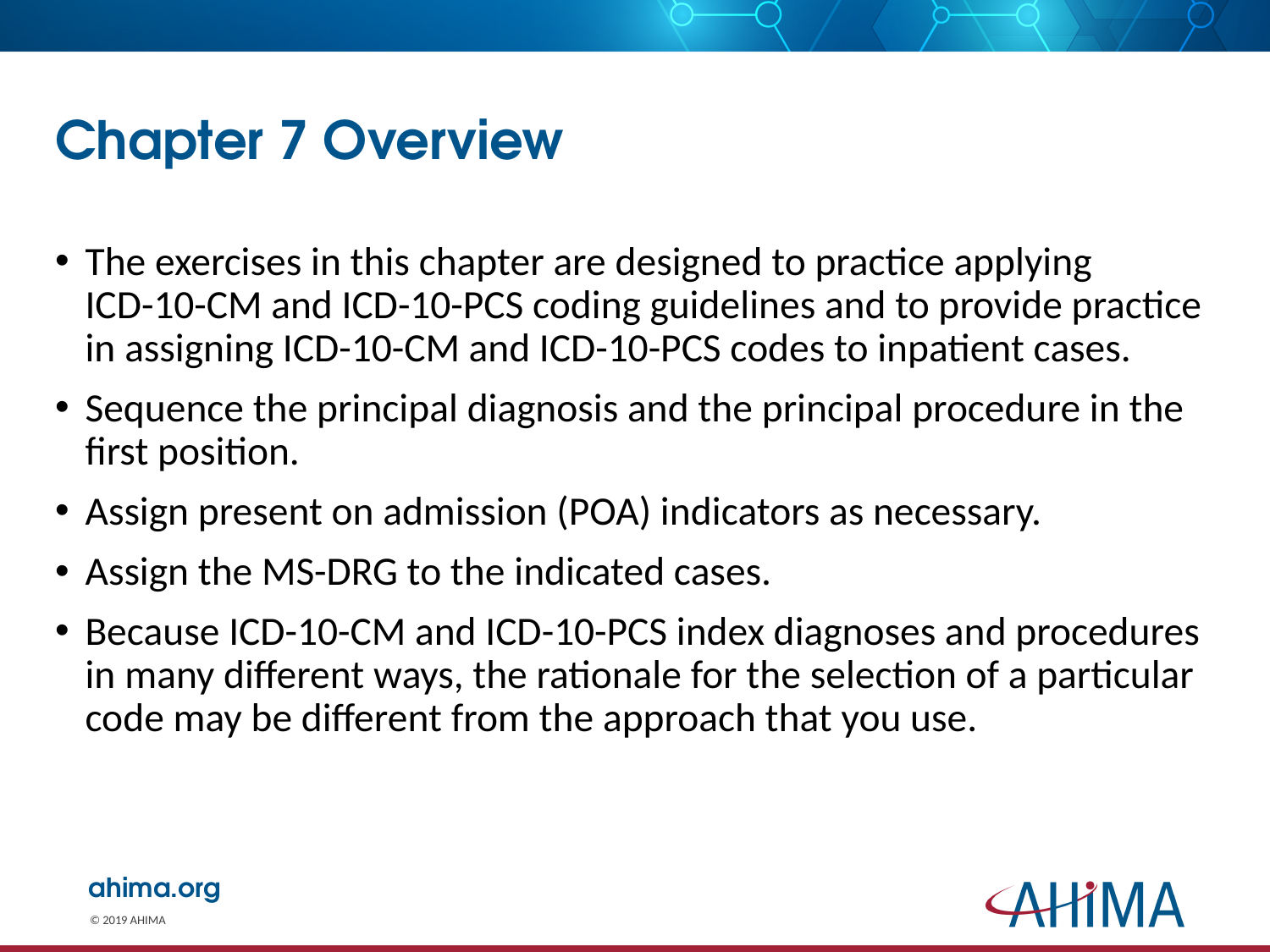

# Chapter 7 Overview

The exercises in this chapter are designed to practice applying
ICD-10-CM and ICD-10-PCS coding guidelines and to provide practice in assigning ICD-10-CM and ICD-10-PCS codes to inpatient cases.
Sequence the principal diagnosis and the principal procedure in the first position.
Assign present on admission (POA) indicators as necessary.
Assign the MS-DRG to the indicated cases.
Because ICD-10-CM and ICD-10-PCS index diagnoses and procedures in many different ways, the rationale for the selection of a particular code may be different from the approach that you use.